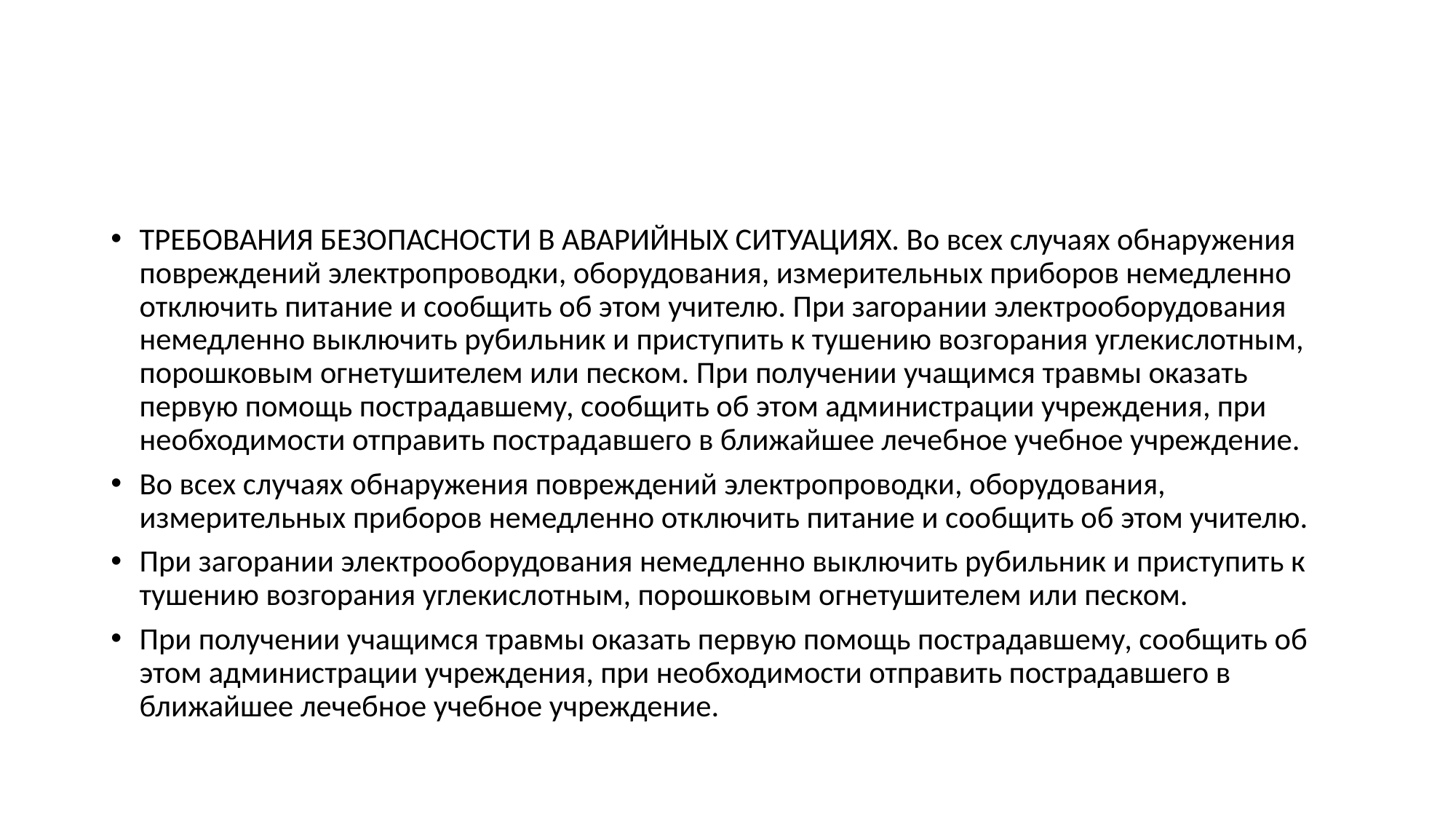

#
ТРЕБОВАНИЯ БЕЗОПАСНОСТИ В АВАРИЙНЫХ СИТУАЦИЯХ. Во всех случаях обнаружения повреждений электропроводки, оборудования, измерительных приборов немедленно отключить питание и сообщить об этом учителю. При загорании электрооборудования немедленно выключить рубильник и приступить к тушению возгорания углекислотным, порошковым огнетушителем или песком. При получении учащимся травмы оказать первую помощь пострадавшему, сообщить об этом администрации учреждения, при необходимости отправить пострадавшего в ближайшее лечебное учебное учреждение.
Во всех случаях обнаружения повреждений электропроводки, оборудования, измерительных приборов немедленно отключить питание и сообщить об этом учителю.
При загорании электрооборудования немедленно выключить рубильник и приступить к тушению возгорания углекислотным, порошковым огнетушителем или песком.
При получении учащимся травмы оказать первую помощь пострадавшему, сообщить об этом администрации учреждения, при необходимости отправить пострадавшего в ближайшее лечебное учебное учреждение.